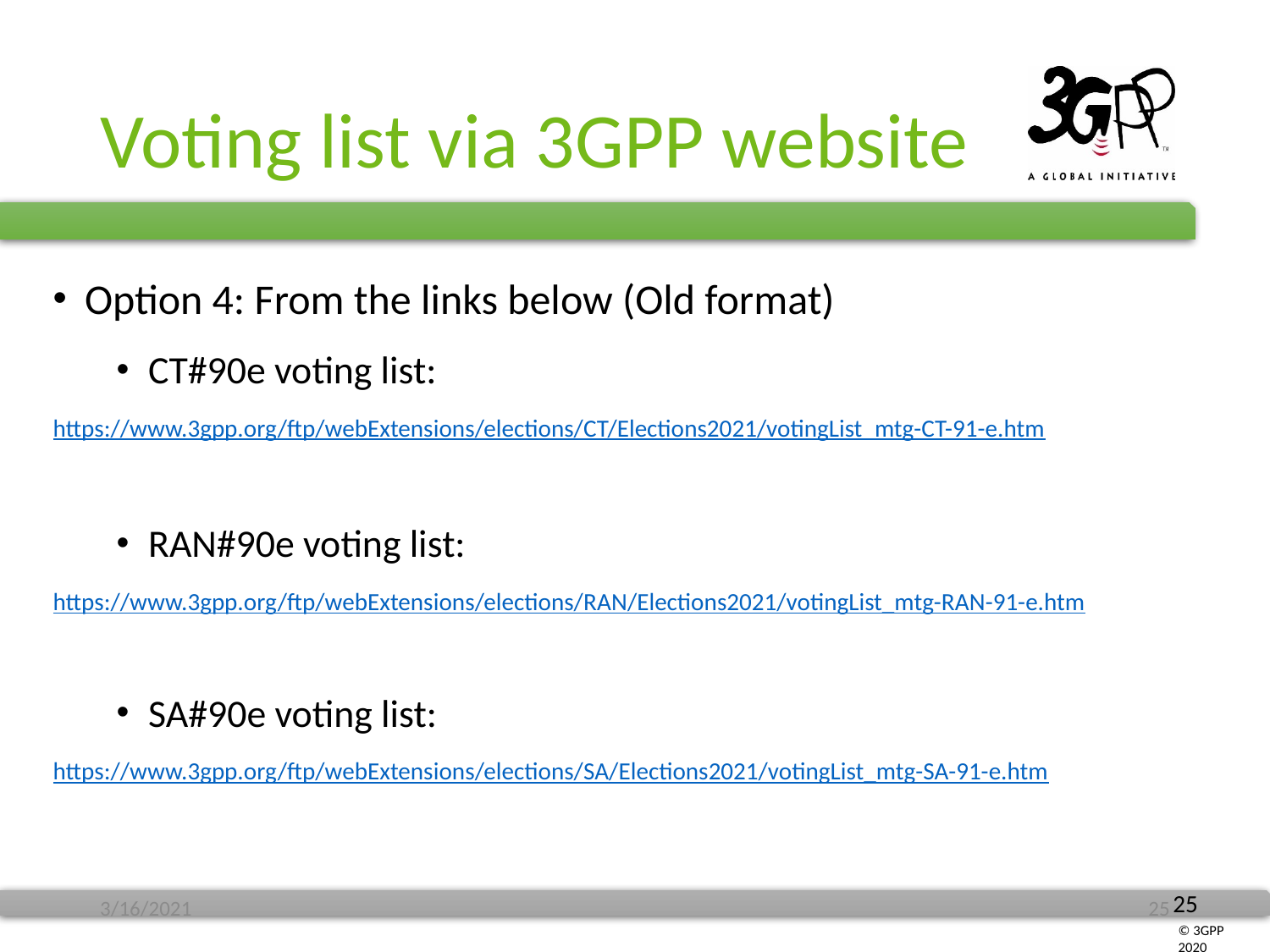

# Voting list via 3GPP website
Option 4: From the links below (Old format)
CT#90e voting list:
https://www.3gpp.org/ftp/webExtensions/elections/CT/Elections2021/votingList_mtg-CT-91-e.htm

RAN#90e voting list:
https://www.3gpp.org/ftp/webExtensions/elections/RAN/Elections2021/votingList_mtg-RAN-91-e.htm

SA#90e voting list:
https://www.3gpp.org/ftp/webExtensions/elections/SA/Elections2021/votingList_mtg-SA-91-e.htm

3/16/2021
25